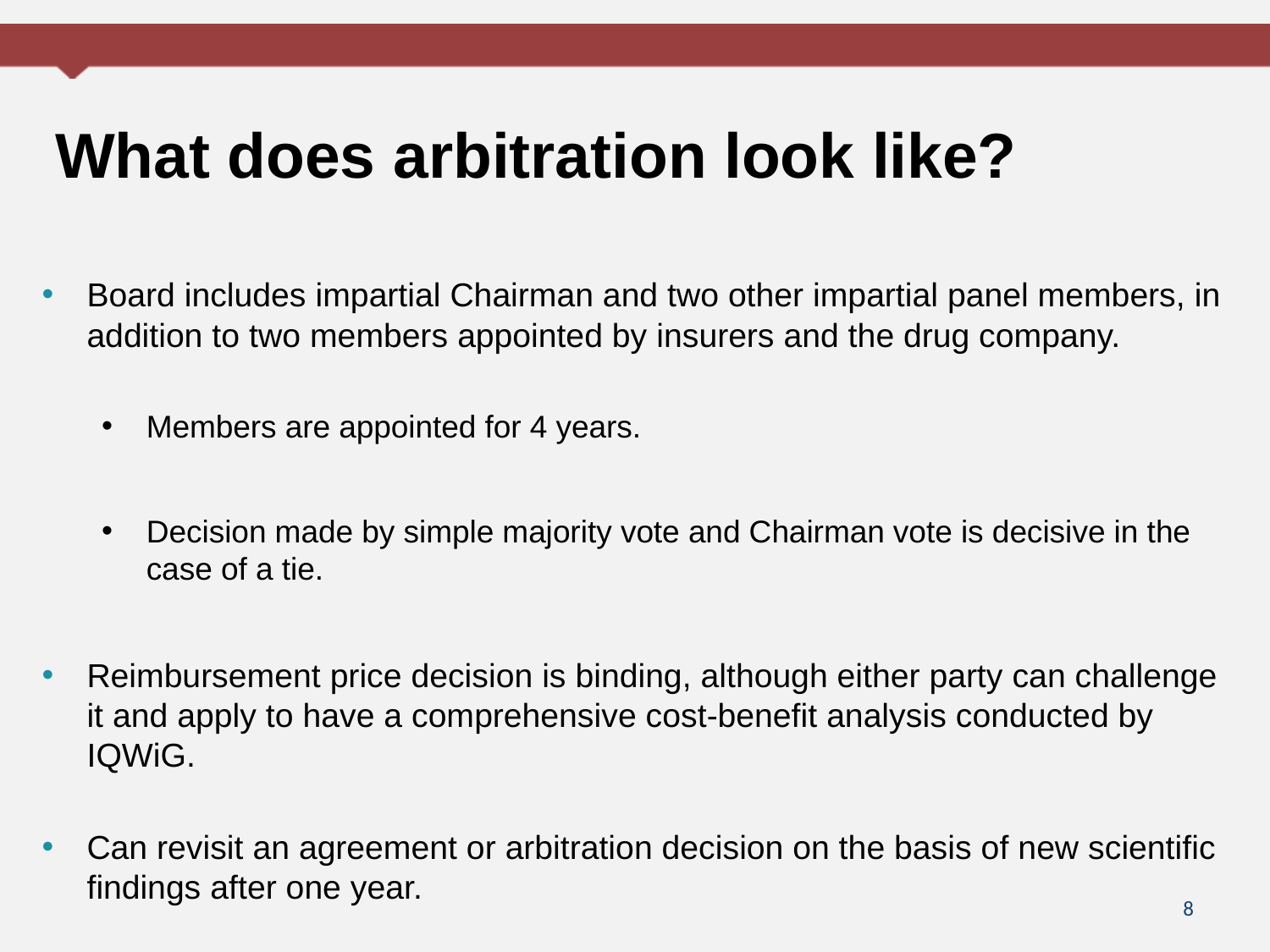

# What does arbitration look like?
Board includes impartial Chairman and two other impartial panel members, in addition to two members appointed by insurers and the drug company.

Members are appointed for 4 years.

Decision made by simple majority vote and Chairman vote is decisive in the case of a tie.

Reimbursement price decision is binding, although either party can challenge it and apply to have a comprehensive cost-benefit analysis conducted by IQWiG.

Can revisit an agreement or arbitration decision on the basis of new scientific findings after one year.

8